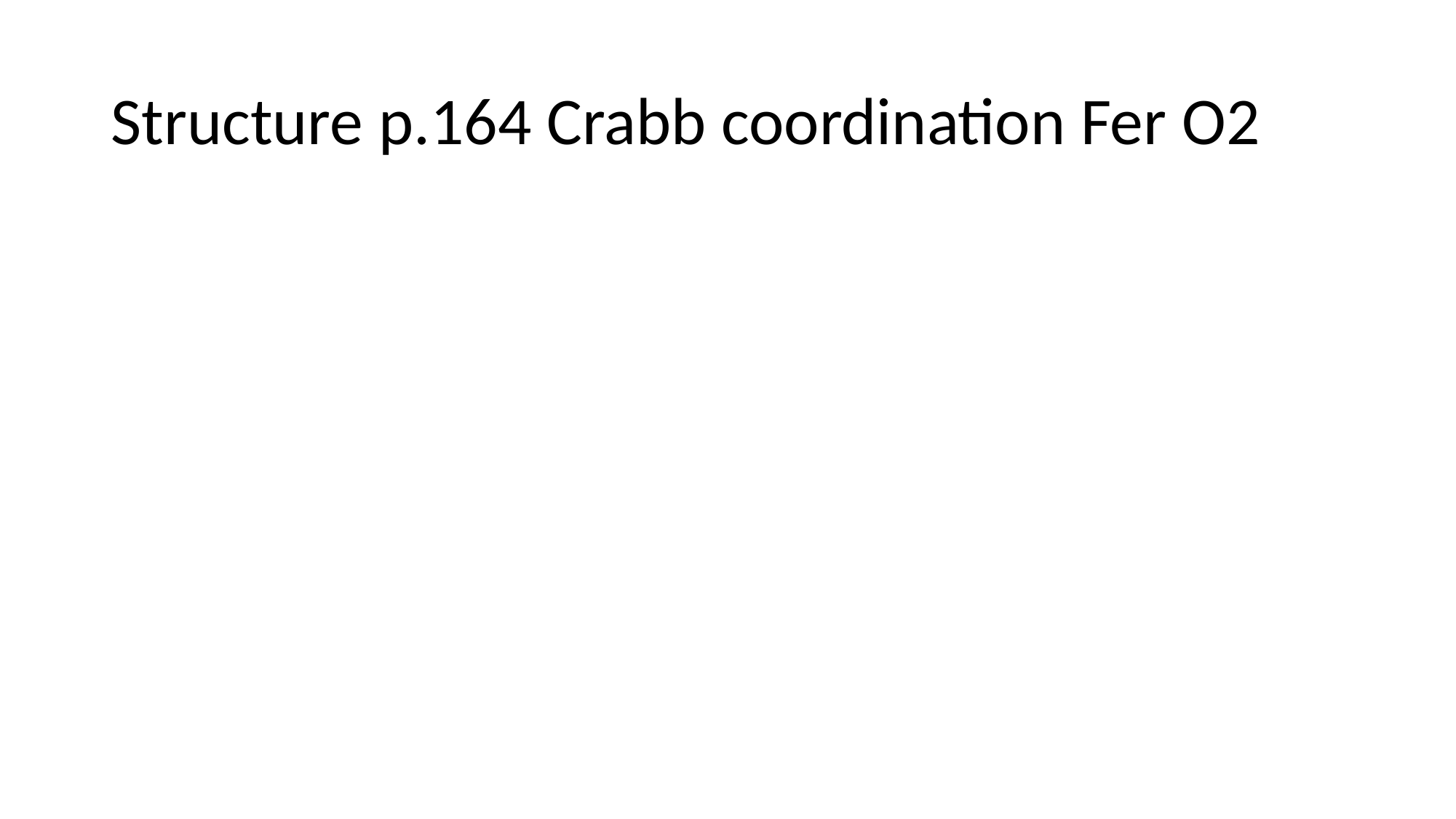

# Structure p.164 Crabb coordination Fer O2